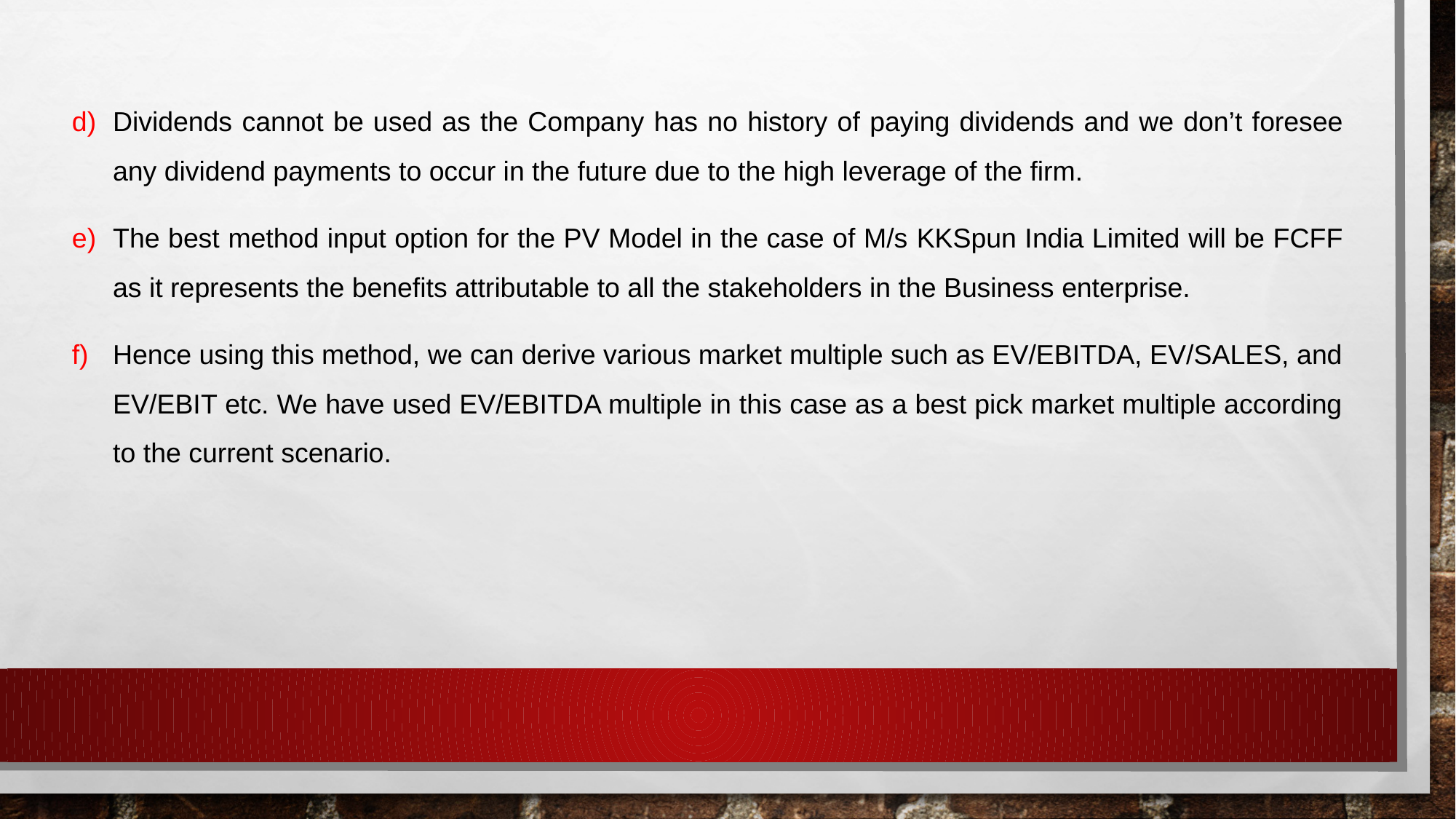

Dividends cannot be used as the Company has no history of paying dividends and we don’t foresee any dividend payments to occur in the future due to the high leverage of the firm.
The best method input option for the PV Model in the case of M/s KKSpun India Limited will be FCFF as it represents the benefits attributable to all the stakeholders in the Business enterprise.
Hence using this method, we can derive various market multiple such as EV/EBITDA, EV/SALES, and EV/EBIT etc. We have used EV/EBITDA multiple in this case as a best pick market multiple according to the current scenario.